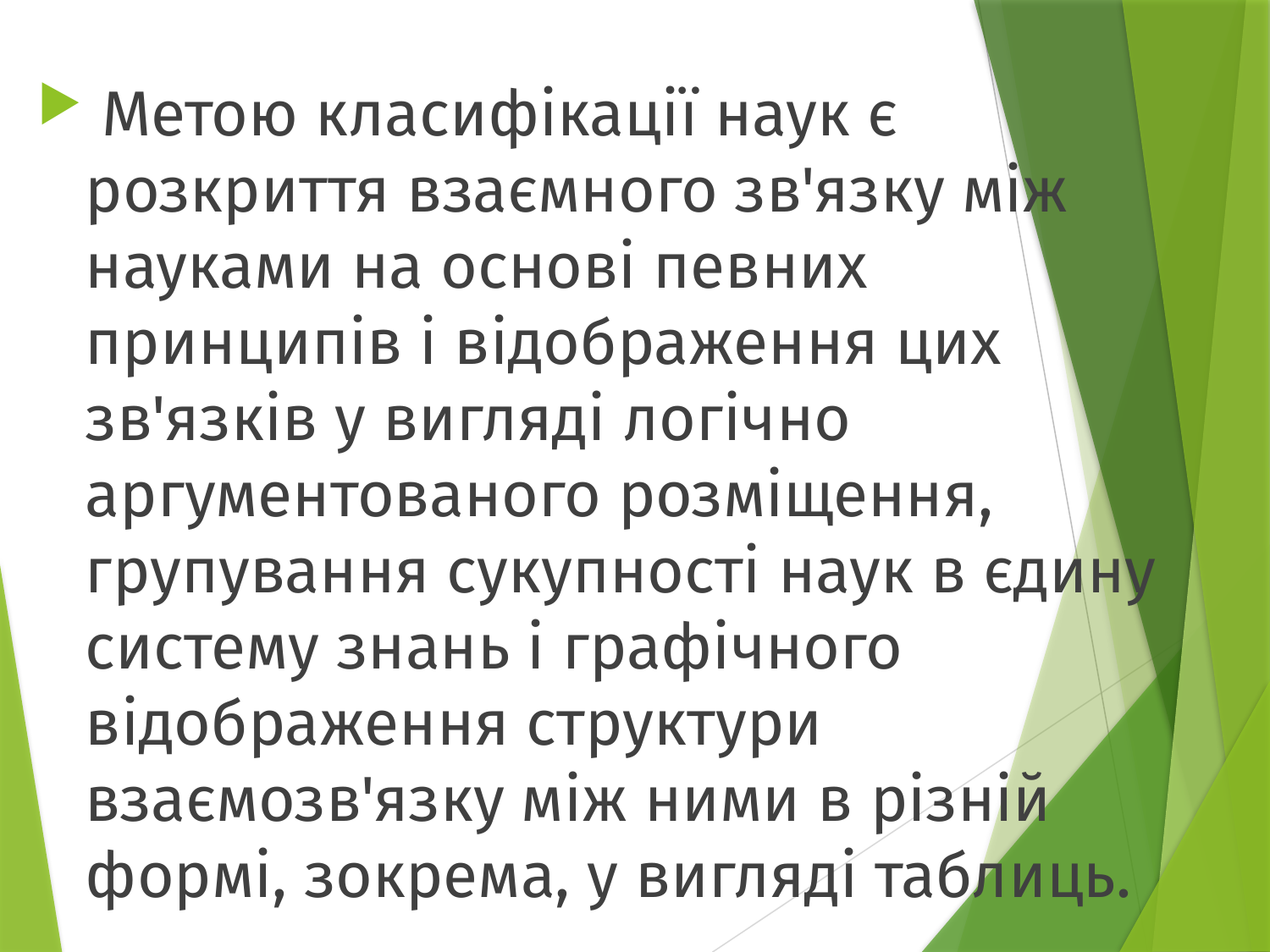

Метою класифікації наук є розкриття взаємного зв'язку між науками на основі певних принципів і відображення цих зв'язків у вигляді логічно аргументованого розміщення, групування сукупності наук в єдину систему знань і графічного відображення структури взаємозв'язку між ними в різній формі, зокрема, у вигляді таблиць.